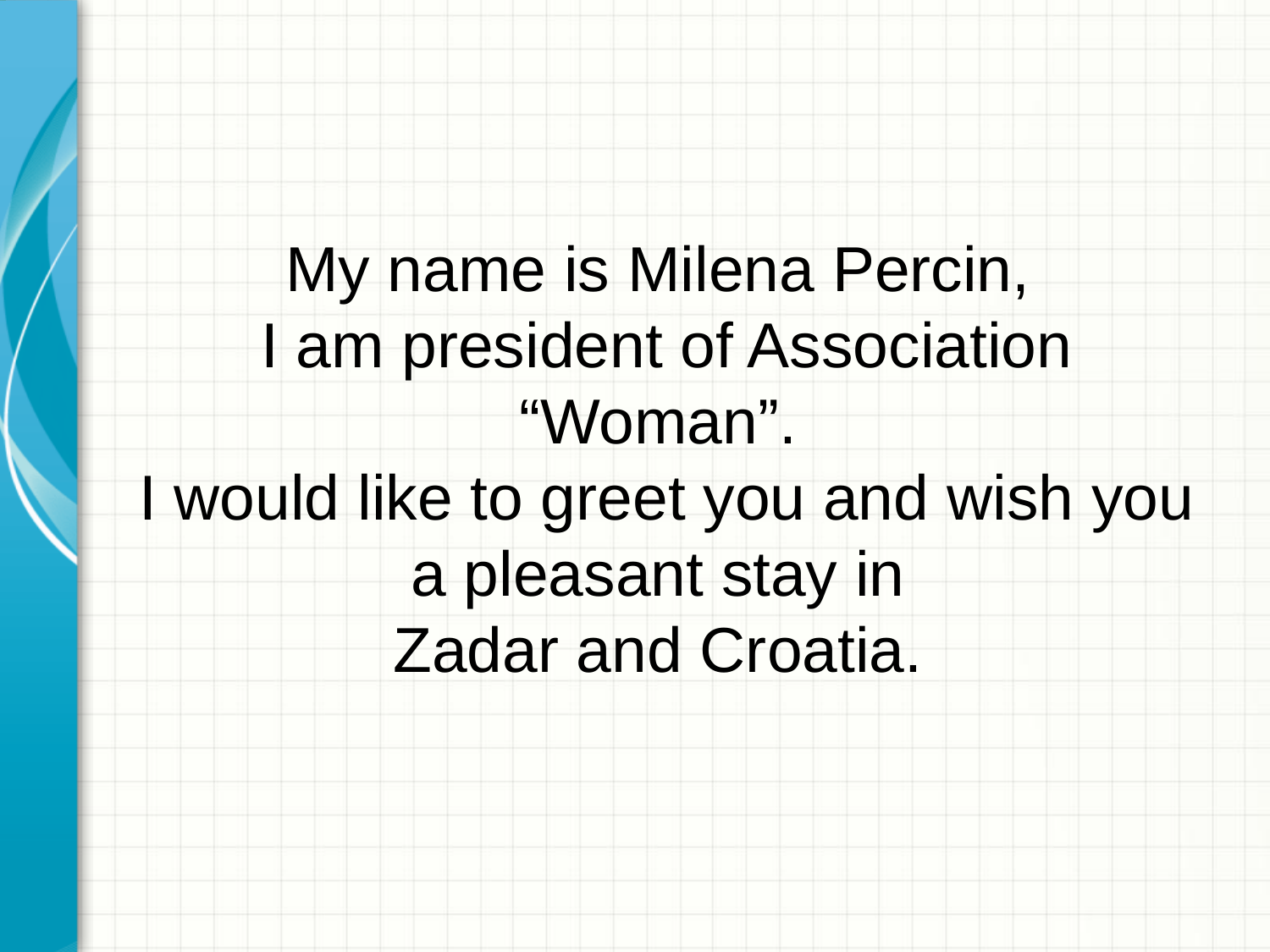

My name is Milena Percin,
I am president of Association “Woman”.
I would like to greet you and wish you a pleasant stay in
Zadar and Croatia.